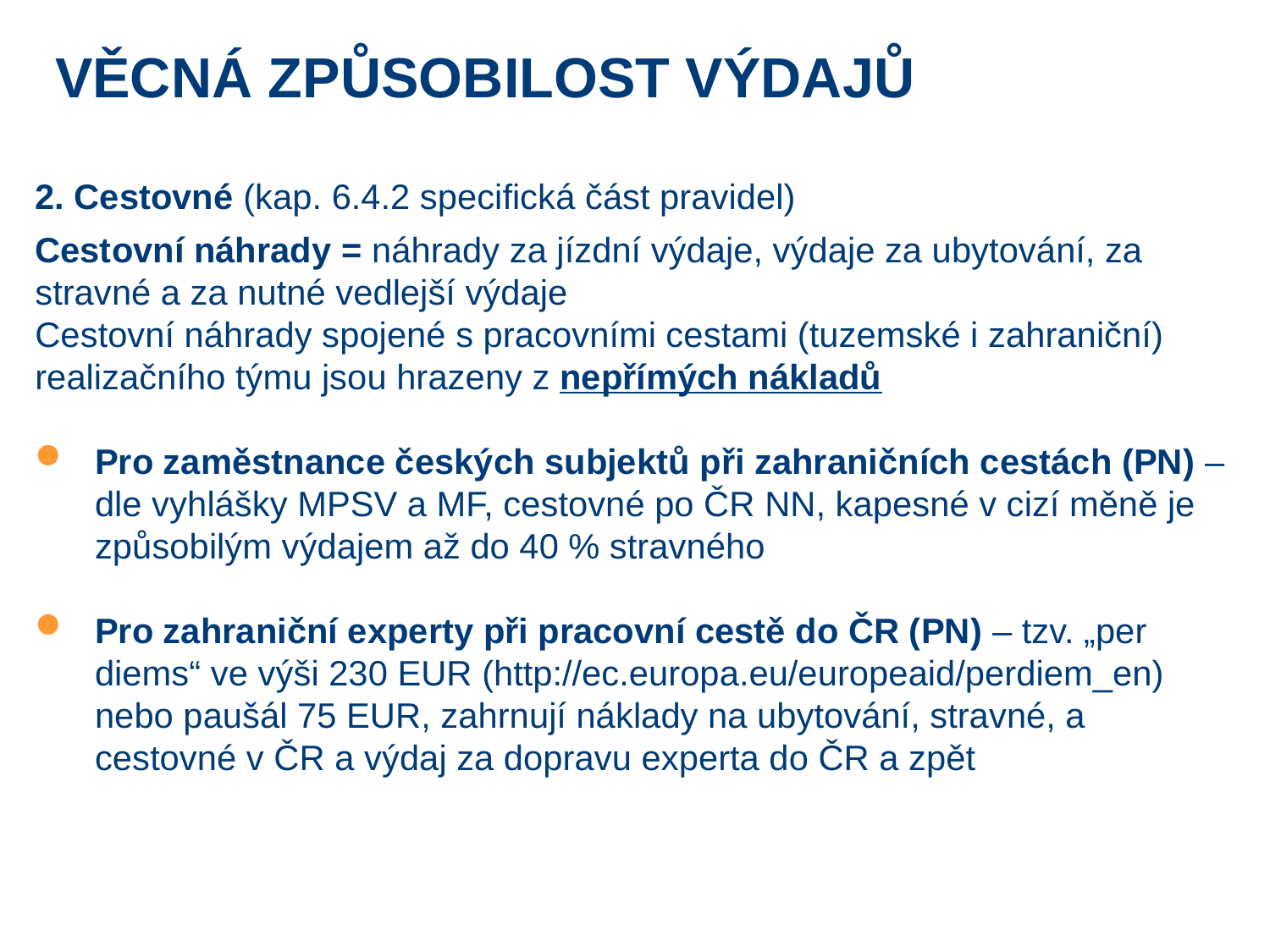

# Věcná způsobilost výdajů
2. Cestovné (kap. 6.4.2 specifická část pravidel)
Cestovní náhrady = náhrady za jízdní výdaje, výdaje za ubytování, za stravné a za nutné vedlejší výdaje
Cestovní náhrady spojené s pracovními cestami (tuzemské i zahraniční) realizačního týmu jsou hrazeny z nepřímých nákladů

Pro zaměstnance českých subjektů při zahraničních cestách (PN) – dle vyhlášky MPSV a MF, cestovné po ČR NN, kapesné v cizí měně je způsobilým výdajem až do 40 % stravného

Pro zahraniční experty při pracovní cestě do ČR (PN) – tzv. „per diems“ ve výši 230 EUR (http://ec.europa.eu/europeaid/perdiem_en) nebo paušál 75 EUR, zahrnují náklady na ubytování, stravné, a cestovné v ČR a výdaj za dopravu experta do ČR a zpět

9